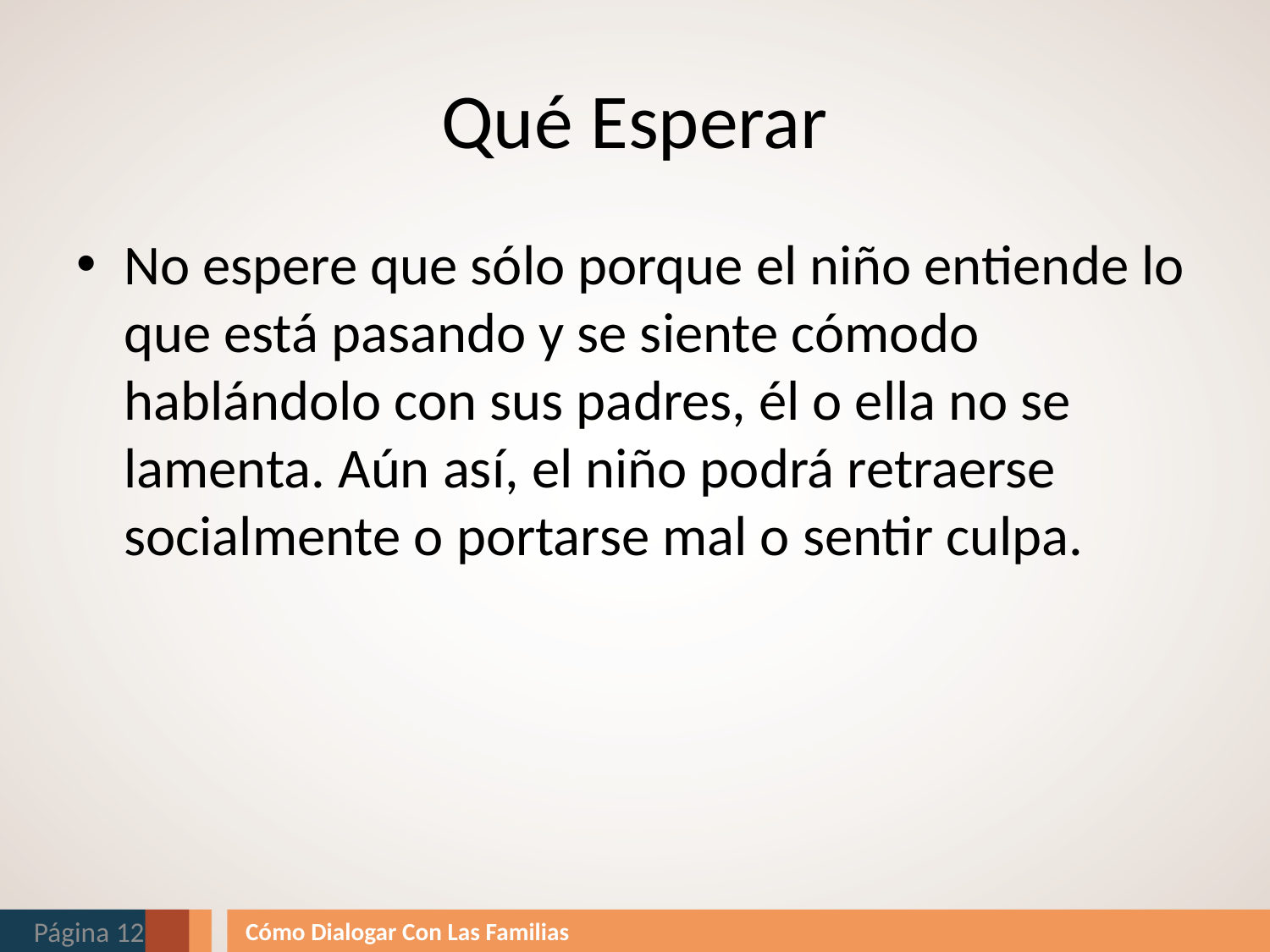

# Qué Esperar
No espere que sólo porque el niño entiende lo que está pasando y se siente cómodo hablándolo con sus padres, él o ella no se lamenta. Aún así, el niño podrá retraerse socialmente o portarse mal o sentir culpa.
Página 12
Cómo Dialogar Con Las Familias